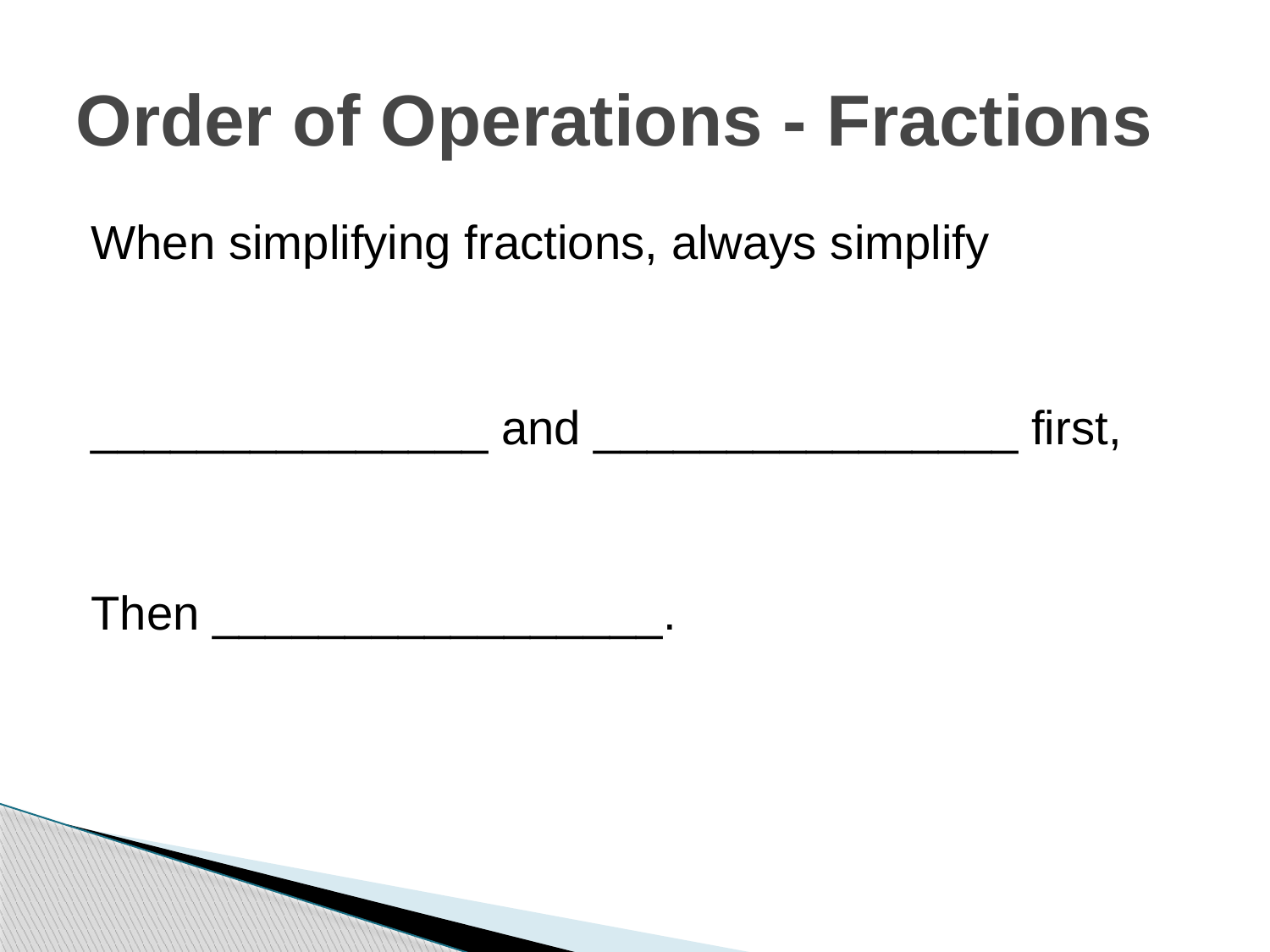

# Order of Operations - Fractions
When simplifying fractions, always simplify

_______________ and ________________ first,

Then _________________.